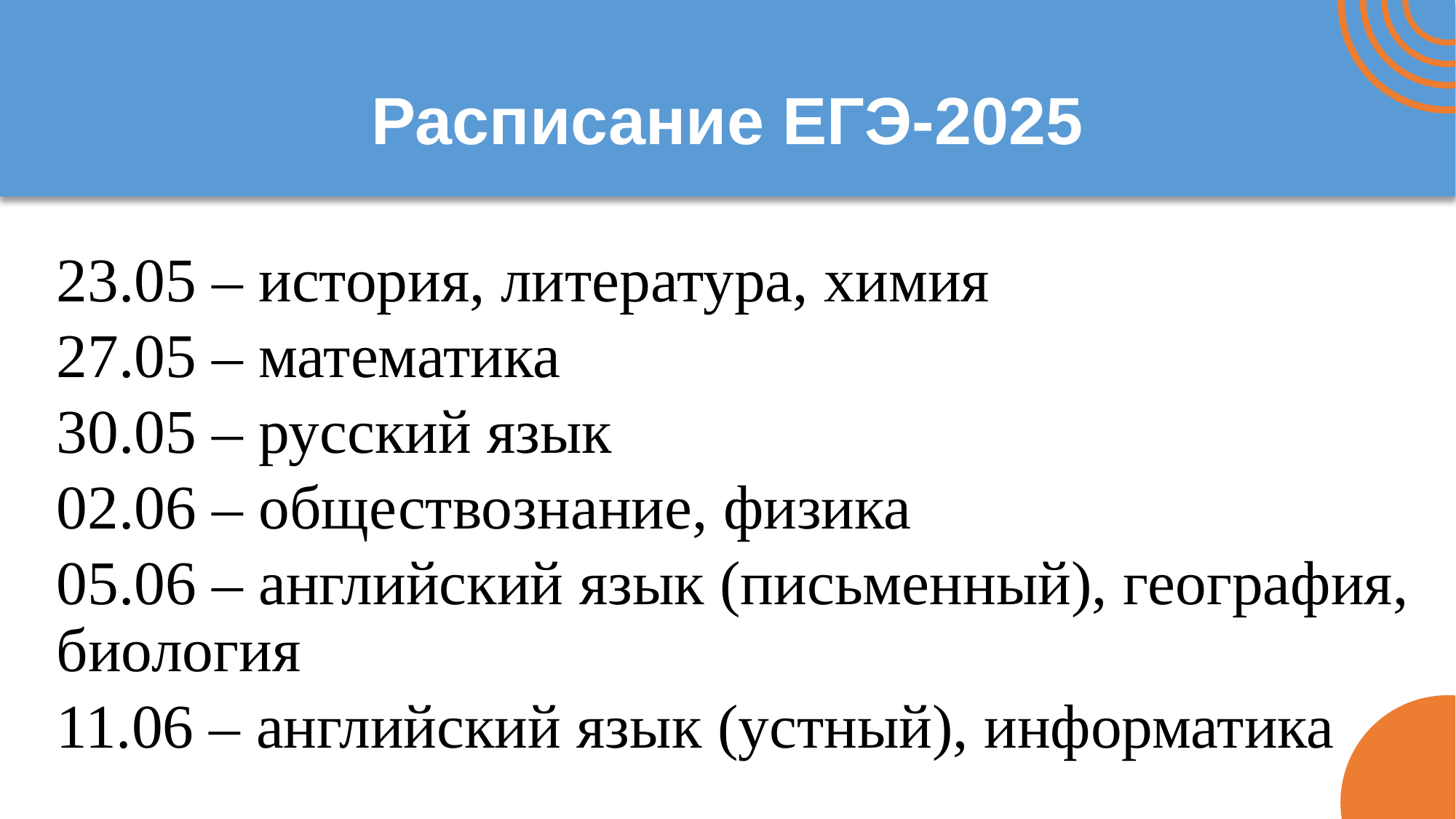

Расписание ЕГЭ-2025

23.05 – история, литература, химия
27.05 – математика
30.05 – русский язык
02.06 – обществознание, физика
05.06 – английский язык (письменный), география, биология
11.06 – английский язык (устный), информатика